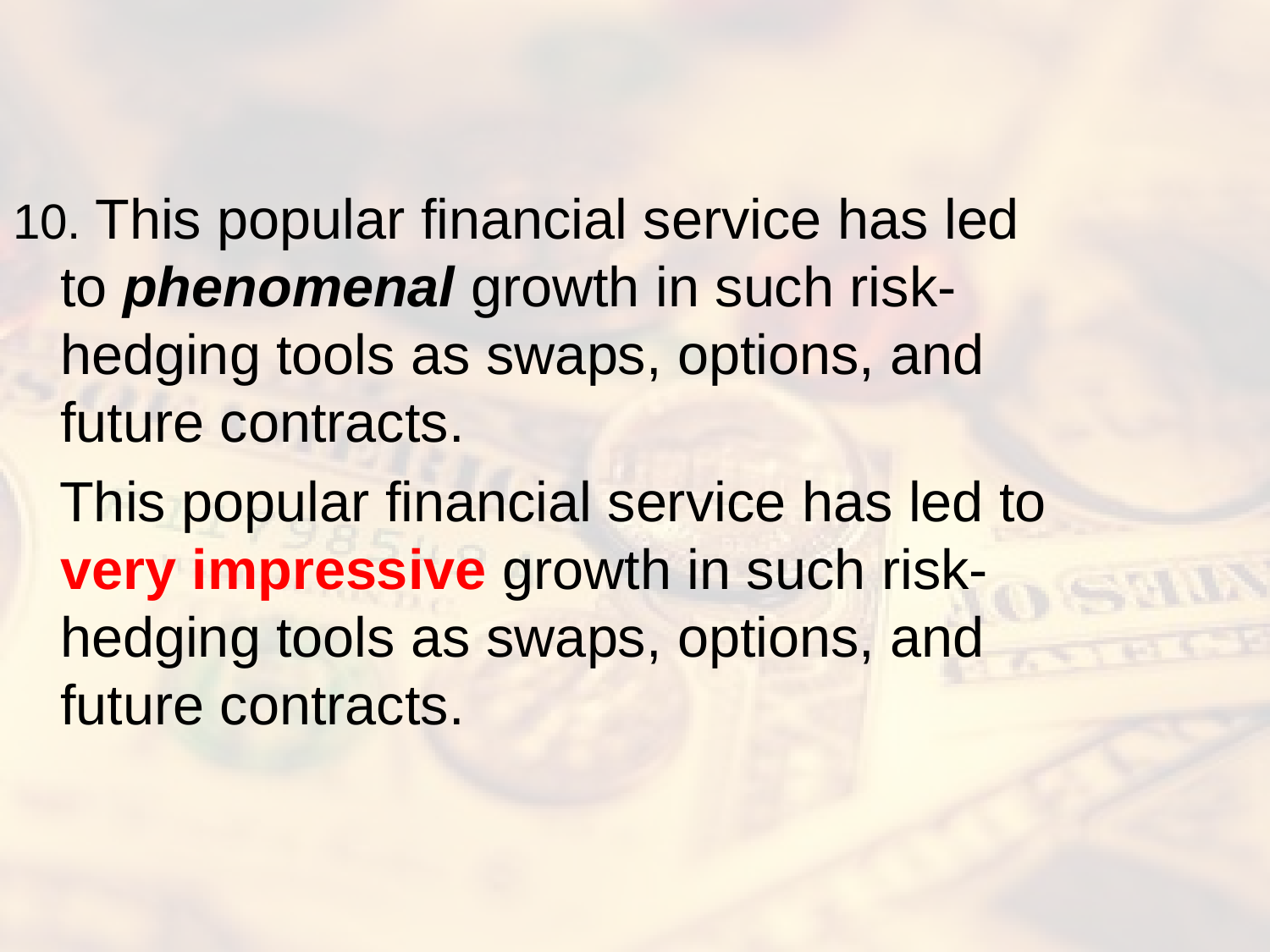

#

10. This popular financial service has led to phenomenal growth in such risk-hedging tools as swaps, options, and future contracts.
   This popular financial service has led to very impressive growth in such risk-hedging tools as swaps, options, and future contracts.